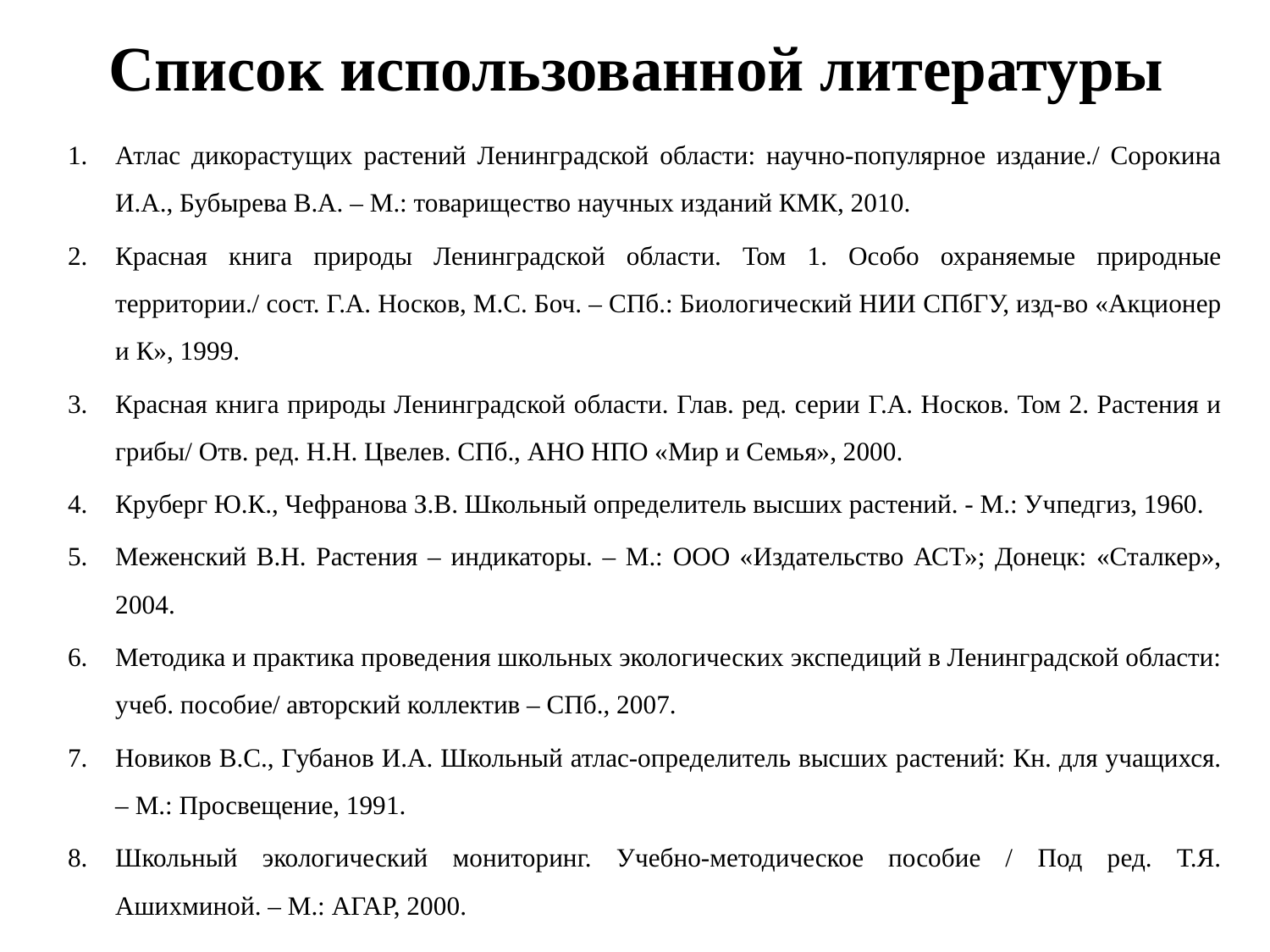

# Список использованной литературы
Атлас дикорастущих растений Ленинградской области: научно-популярное издание./ Сорокина И.А., Бубырева В.А. – М.: товарищество научных изданий КМК, 2010.
Красная книга природы Ленинградской области. Том 1. Особо охраняемые природные территории./ сост. Г.А. Носков, М.С. Боч. – СПб.: Биологический НИИ СПбГУ, изд-во «Акционер и К», 1999.
Красная книга природы Ленинградской области. Глав. ред. серии Г.А. Носков. Том 2. Растения и грибы/ Отв. ред. Н.Н. Цвелев. СПб., АНО НПО «Мир и Семья», 2000.
Круберг Ю.К., Чефранова З.В. Школьный определитель высших растений. - М.: Учпедгиз, 1960.
Меженский В.Н. Растения – индикаторы. – М.: ООО «Издательство АСТ»; Донецк: «Сталкер», 2004.
Методика и практика проведения школьных экологических экспедиций в Ленинградской области: учеб. пособие/ авторский коллектив – СПб., 2007.
Новиков В.С., Губанов И.А. Школьный атлас-определитель высших растений: Кн. для учащихся. – М.: Просвещение, 1991.
Школьный экологический мониторинг. Учебно-методическое пособие / Под ред. Т.Я. Ашихминой. – М.: АГАР, 2000.